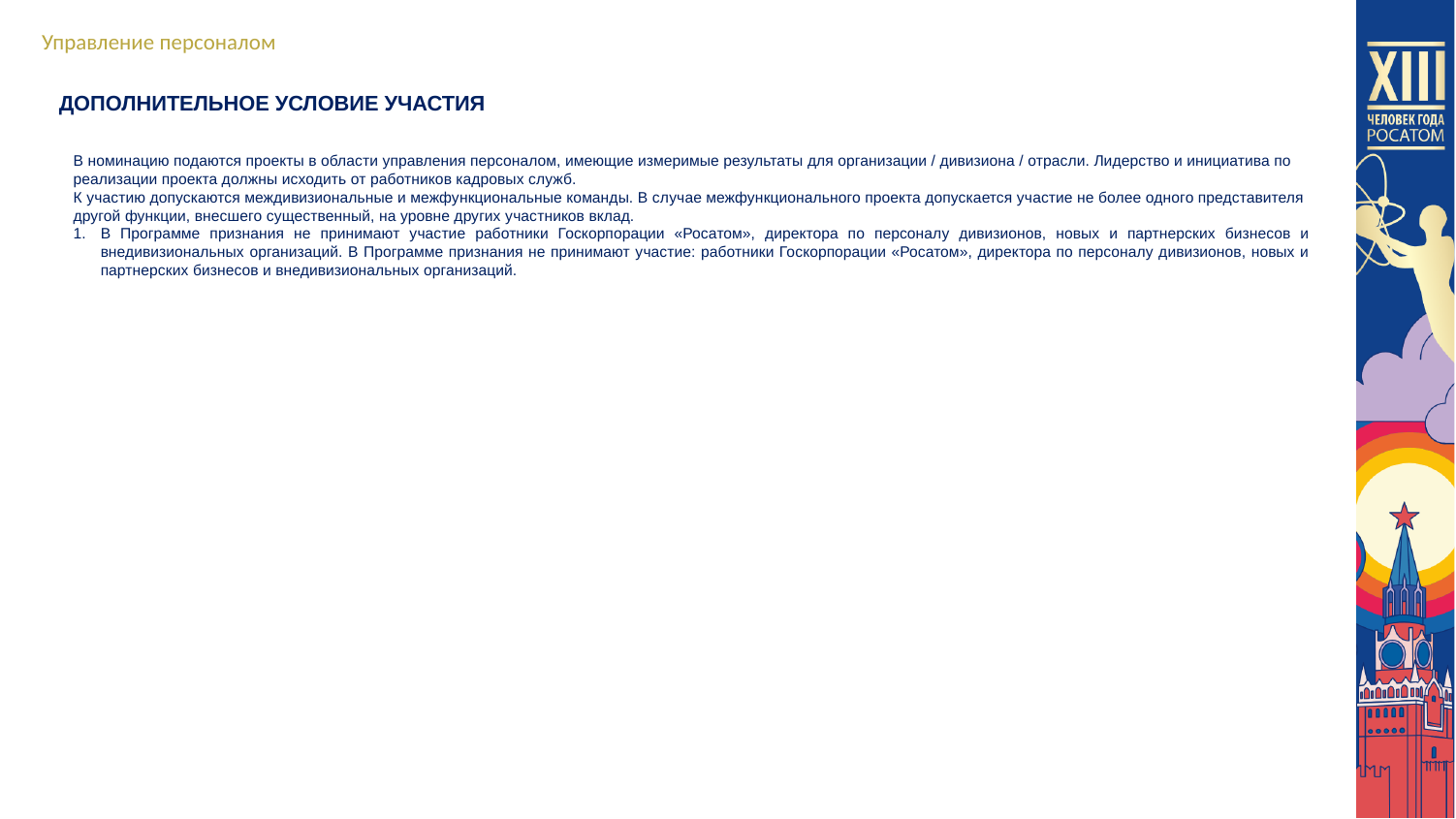

Управление персоналом
ДОПОЛНИТЕЛЬНОЕ УСЛОВИЕ УЧАСТИЯ
В номинацию подаются проекты в области управления персоналом, имеющие измеримые результаты для организации / дивизиона / отрасли. Лидерство и инициатива по реализации проекта должны исходить от работников кадровых служб.
К участию допускаются междивизиональные и межфункциональные команды. В случае межфункционального проекта допускается участие не более одного представителя другой функции, внесшего существенный, на уровне других участников вклад.
В Программе признания не принимают участие работники Госкорпорации «Росатом», директора по персоналу дивизионов, новых и партнерских бизнесов и внедивизиональных организаций. В Программе признания не принимают участие: работники Госкорпорации «Росатом», директора по персоналу дивизионов, новых и партнерских бизнесов и внедивизиональных организаций.